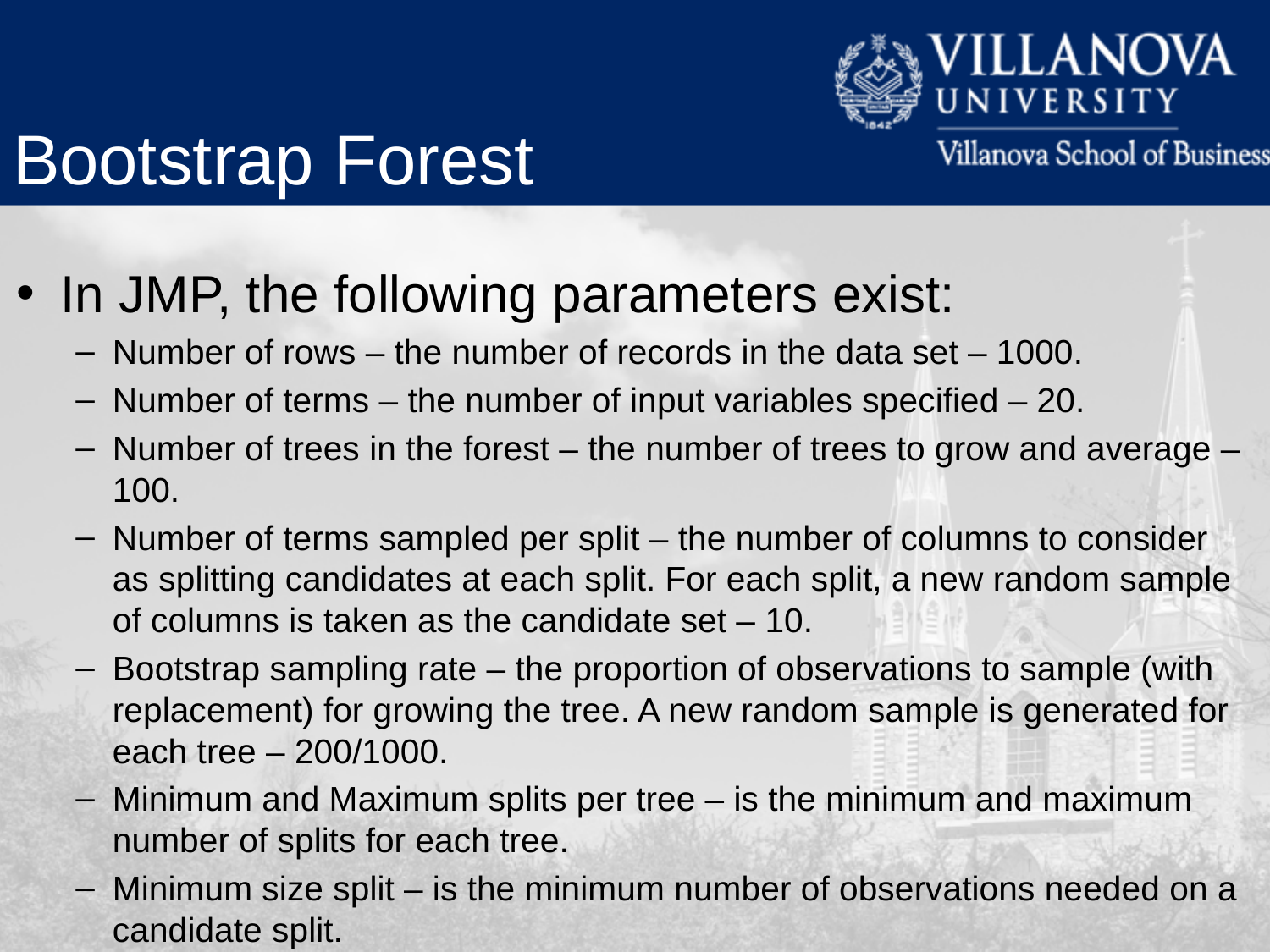

Bootstrap Forest
In JMP, the following parameters exist:
Number of rows – the number of records in the data set – 1000.
Number of terms – the number of input variables specified – 20.
Number of trees in the forest – the number of trees to grow and average – 100.
Number of terms sampled per split – the number of columns to consider as splitting candidates at each split. For each split, a new random sample of columns is taken as the candidate set – 10.
Bootstrap sampling rate – the proportion of observations to sample (with replacement) for growing the tree. A new random sample is generated for each tree – 200/1000.
Minimum and Maximum splits per tree – is the minimum and maximum number of splits for each tree.
Minimum size split – is the minimum number of observations needed on a candidate split.